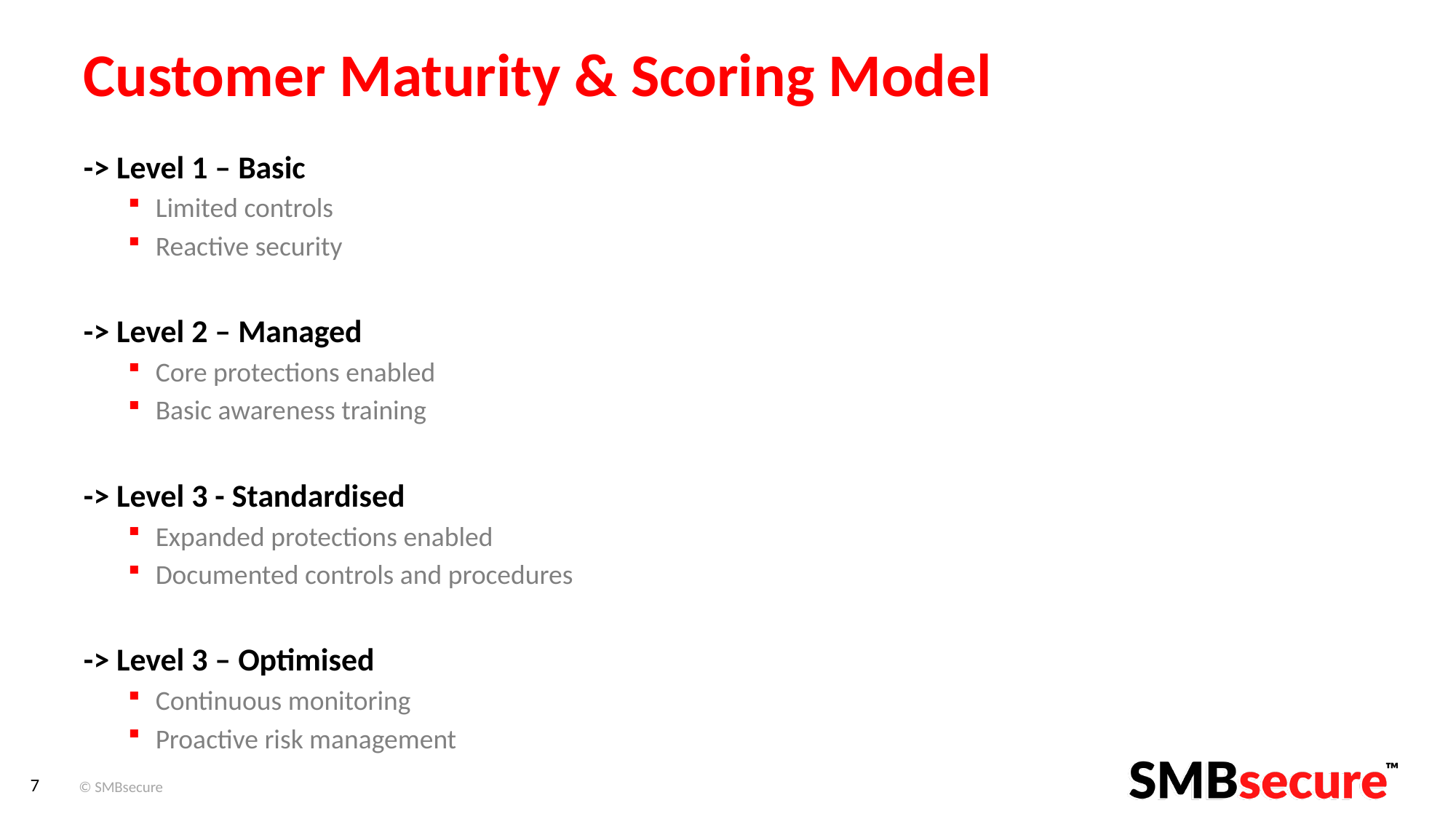

# Customer Maturity & Scoring Model
-> Level 1 – Basic
Limited controls
Reactive security

-> Level 2 – Managed
Core protections enabled
Basic awareness training

-> Level 3 - Standardised
Expanded protections enabled
Documented controls and procedures

-> Level 3 – Optimised
Continuous monitoring
Proactive risk management